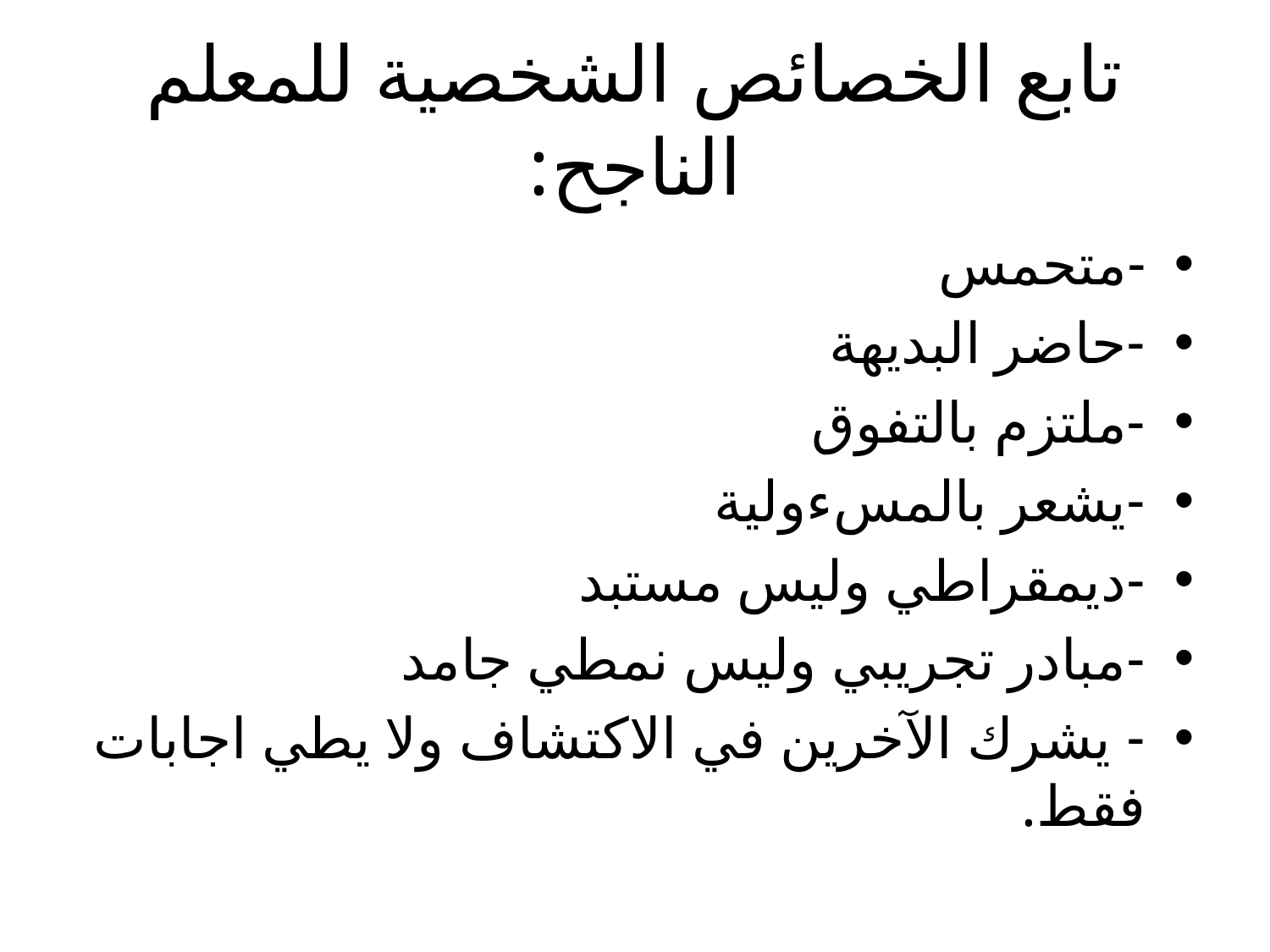

# تابع الخصائص الشخصية للمعلم الناجح:
-متحمس
-حاضر البديهة
-ملتزم بالتفوق
-يشعر بالمسءولية
-ديمقراطي وليس مستبد
-مبادر تجريبي وليس نمطي جامد
- يشرك الآخرين في الاكتشاف ولا يطي اجابات فقط.